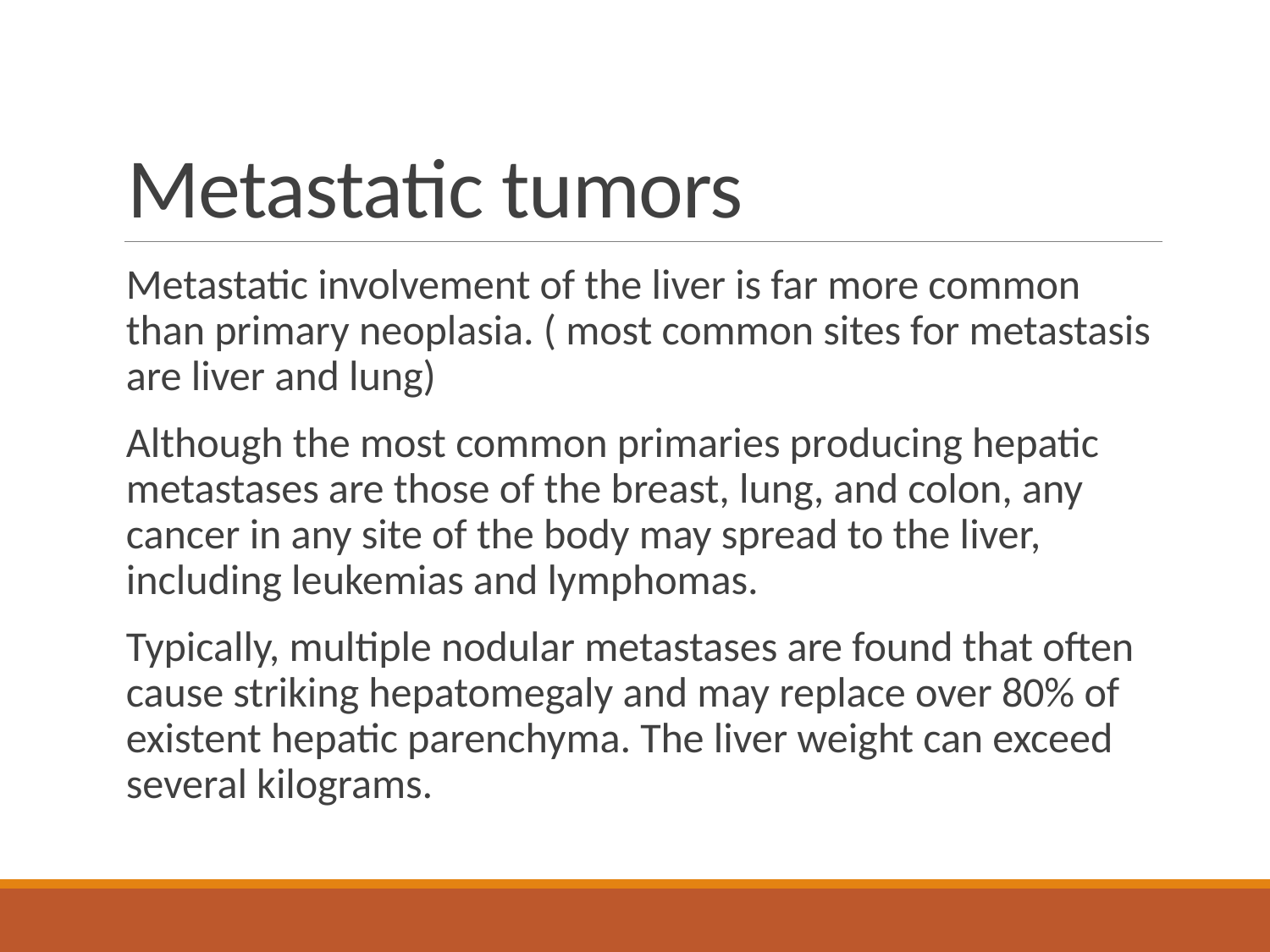

# Metastatic tumors
Metastatic involvement of the liver is far more common than primary neoplasia. ( most common sites for metastasis are liver and lung)
Although the most common primaries producing hepatic metastases are those of the breast, lung, and colon, any cancer in any site of the body may spread to the liver, including leukemias and lymphomas.
Typically, multiple nodular metastases are found that often cause striking hepatomegaly and may replace over 80% of existent hepatic parenchyma. The liver weight can exceed several kilograms.